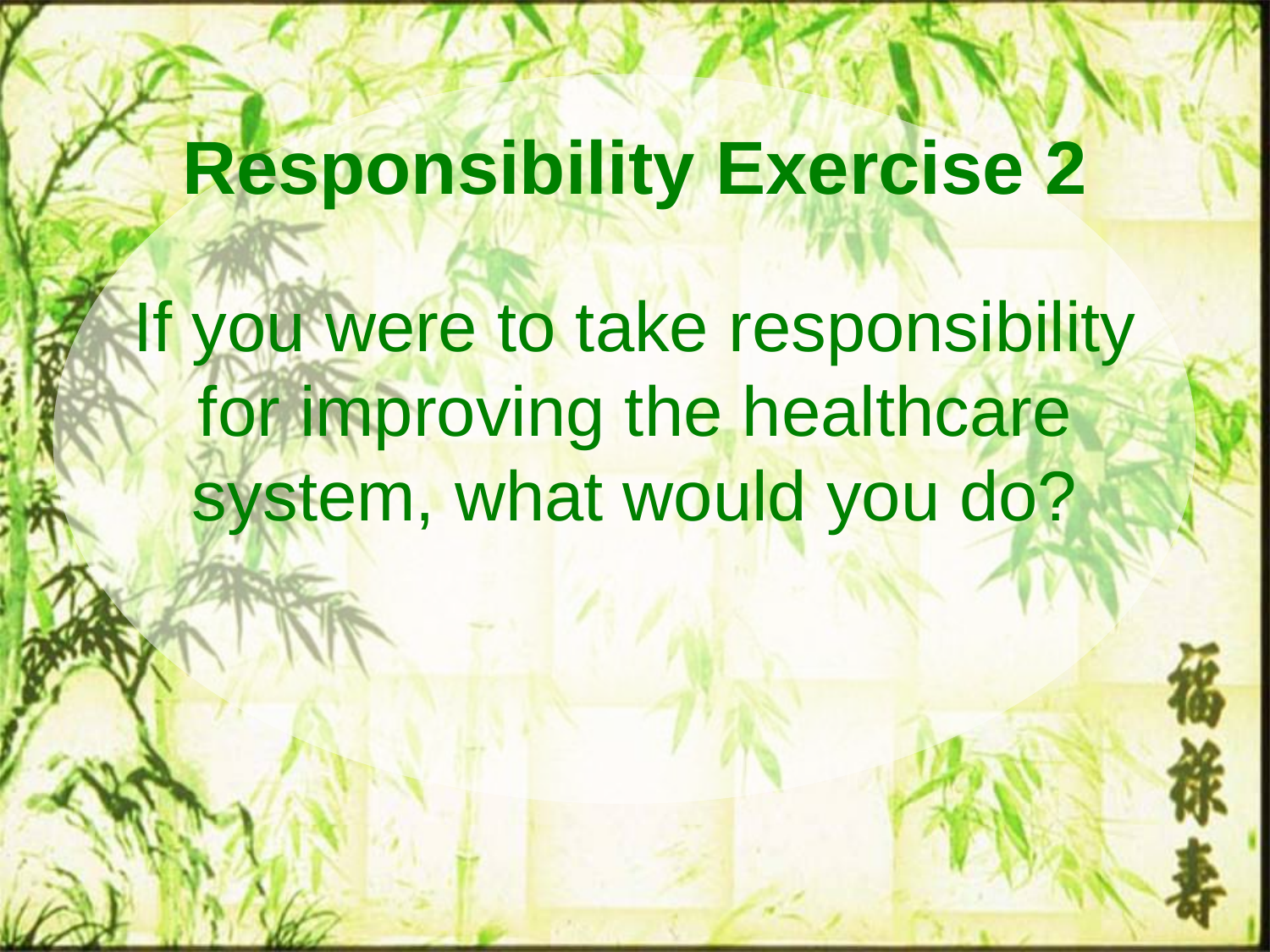

Responsibility Exercise 2
If you were to take responsibility for improving the healthcare system, what would you do?